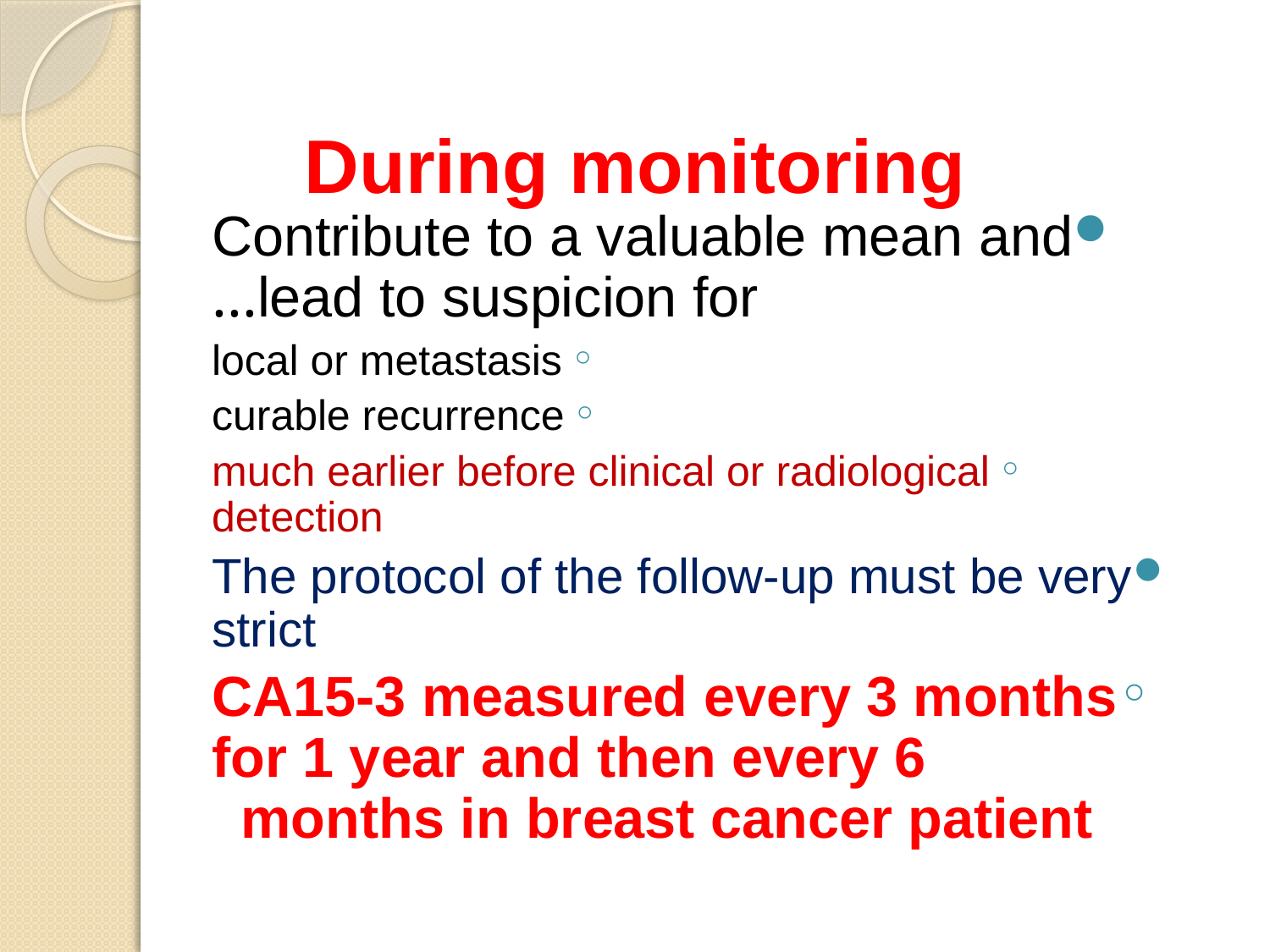

# During monitoring
Contribute to a valuable mean and lead to suspicion for...
local or metastasis
curable recurrence
much earlier before clinical or radiological detection
The protocol of the follow-up must be very strict
CA15-3 measured every 3 months for 1 year and then every 6 months in breast cancer patient